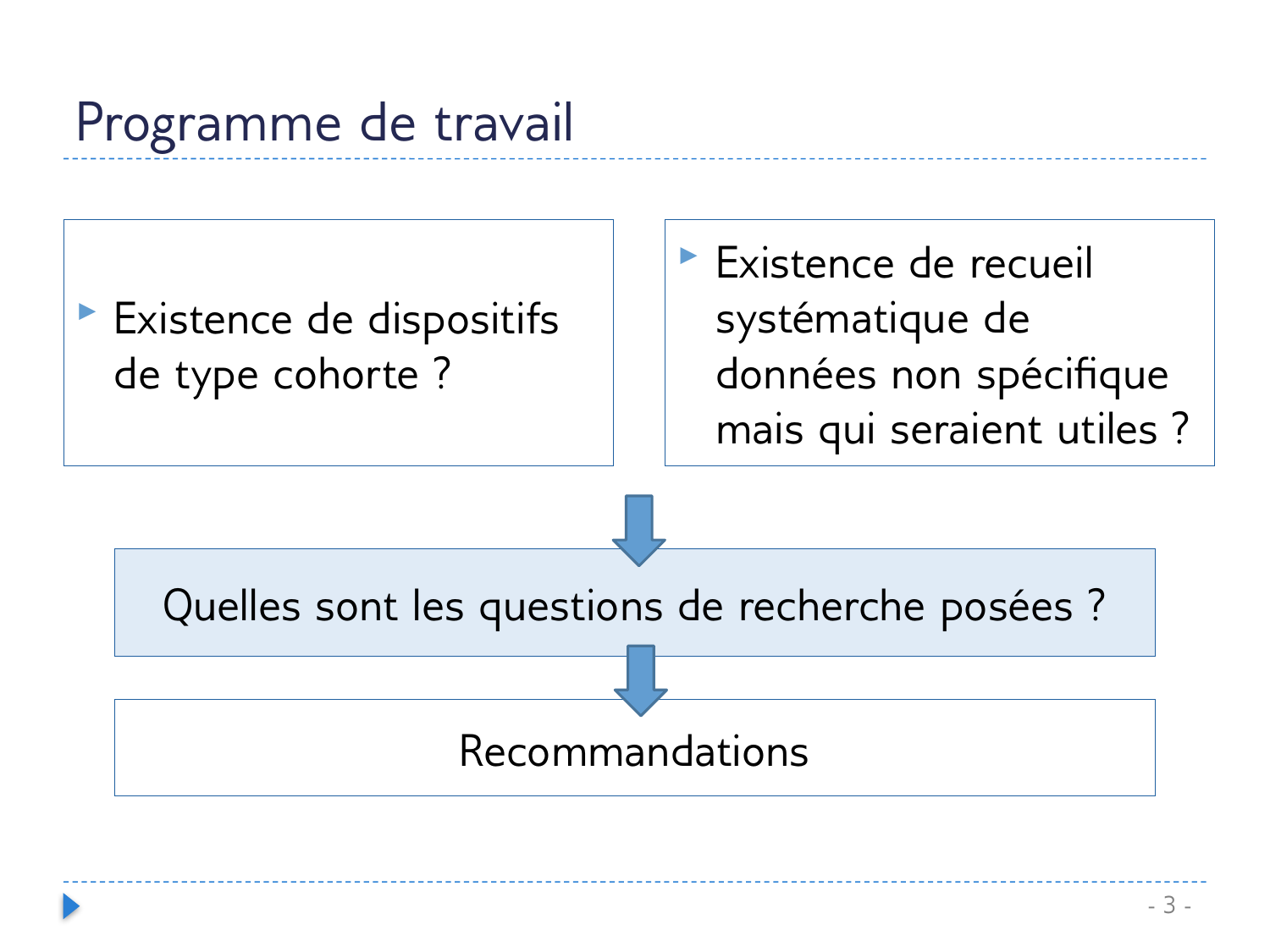

# Programme de travail
Existence de dispositifs de type cohorte ?
Existence de recueil systématique de données non spécifique mais qui seraient utiles ?

Quelles sont les questions de recherche posées ?

Recommandations
- 3 -